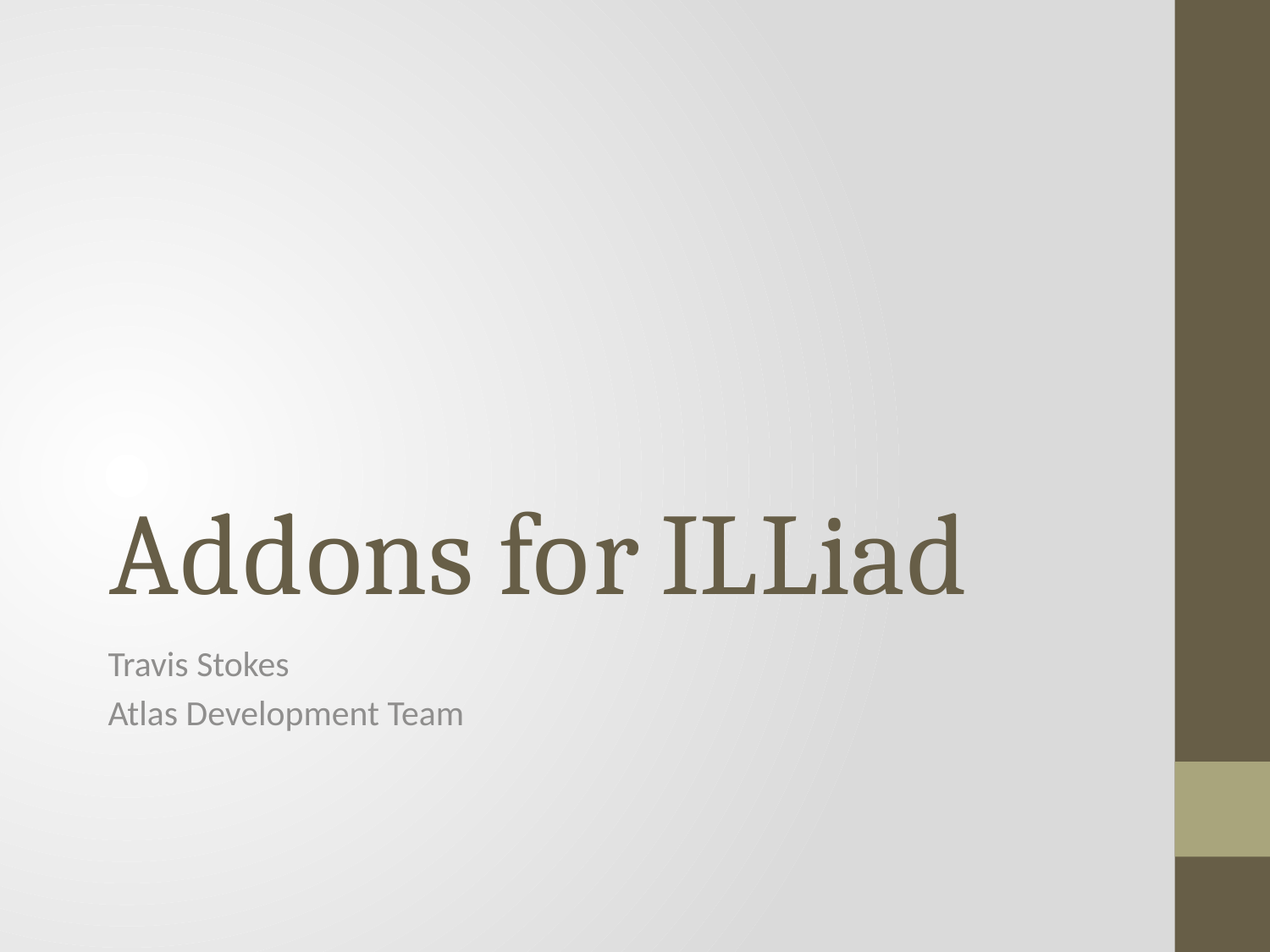

# Addons for ILLiad
Travis Stokes
Atlas Development Team